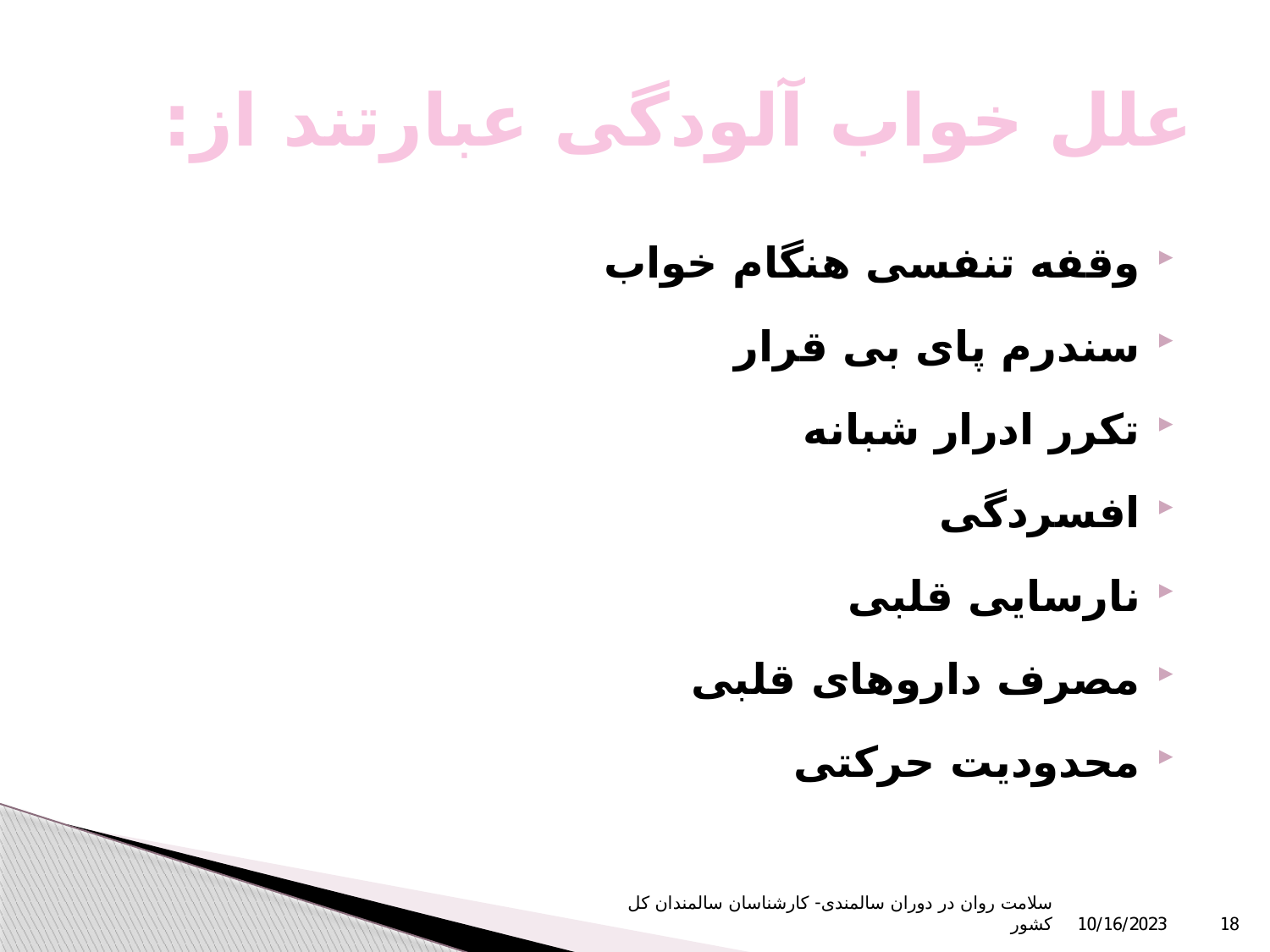

# علل خواب آلودگی عبارتند از:
وقفه تنفسی هنگام خواب
سندرم پای بی قرار
تکرر ادرار شبانه
افسردگی
نارسایی قلبی
مصرف داروهای قلبی
محدودیت حرکتی
سلامت روان در دوران سالمندی- کارشناسان سالمندان کل کشور
10/16/2023
18